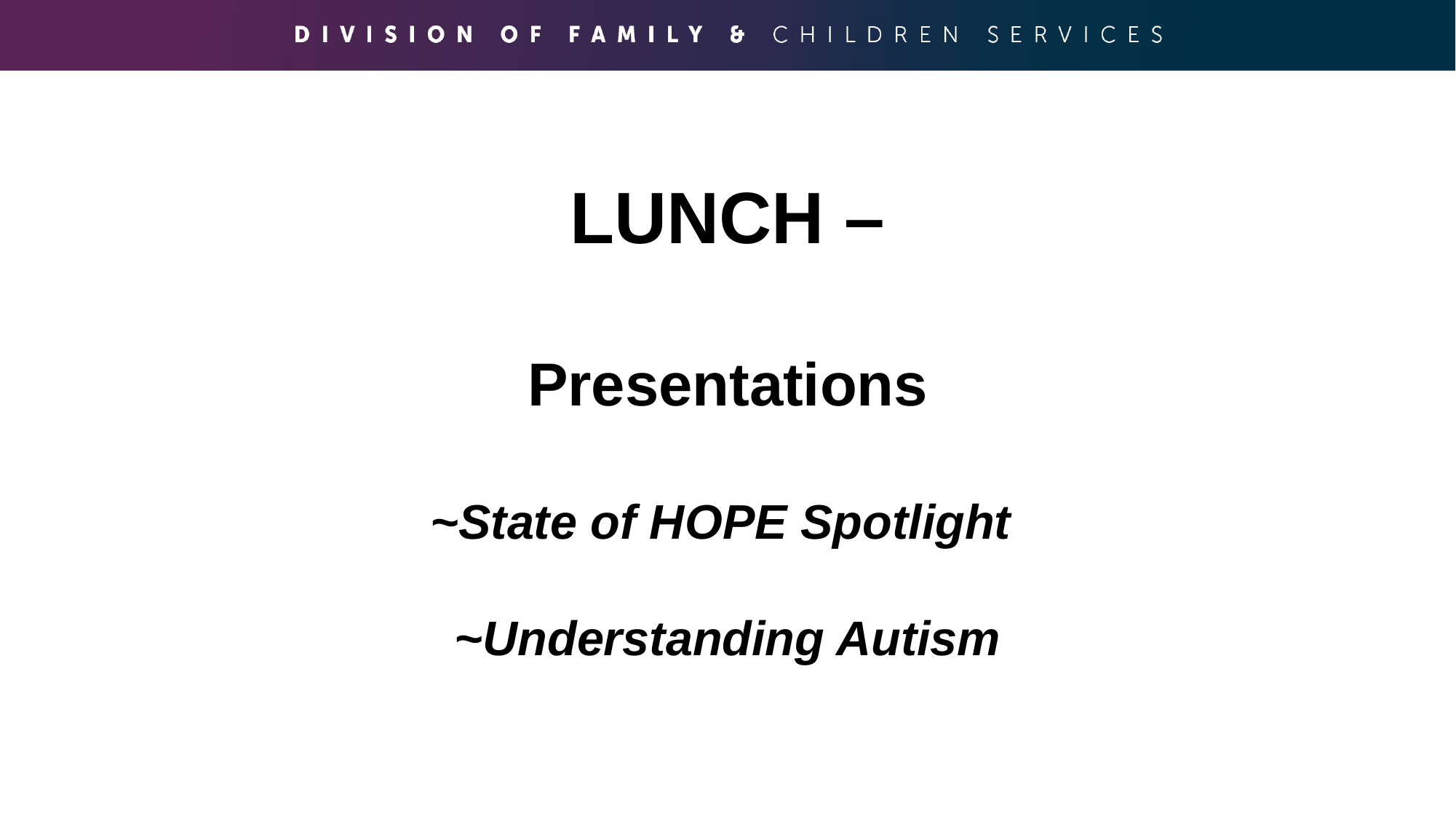

LUNCH –

Presentations

~State of HOPE Spotlight

~Understanding Autism